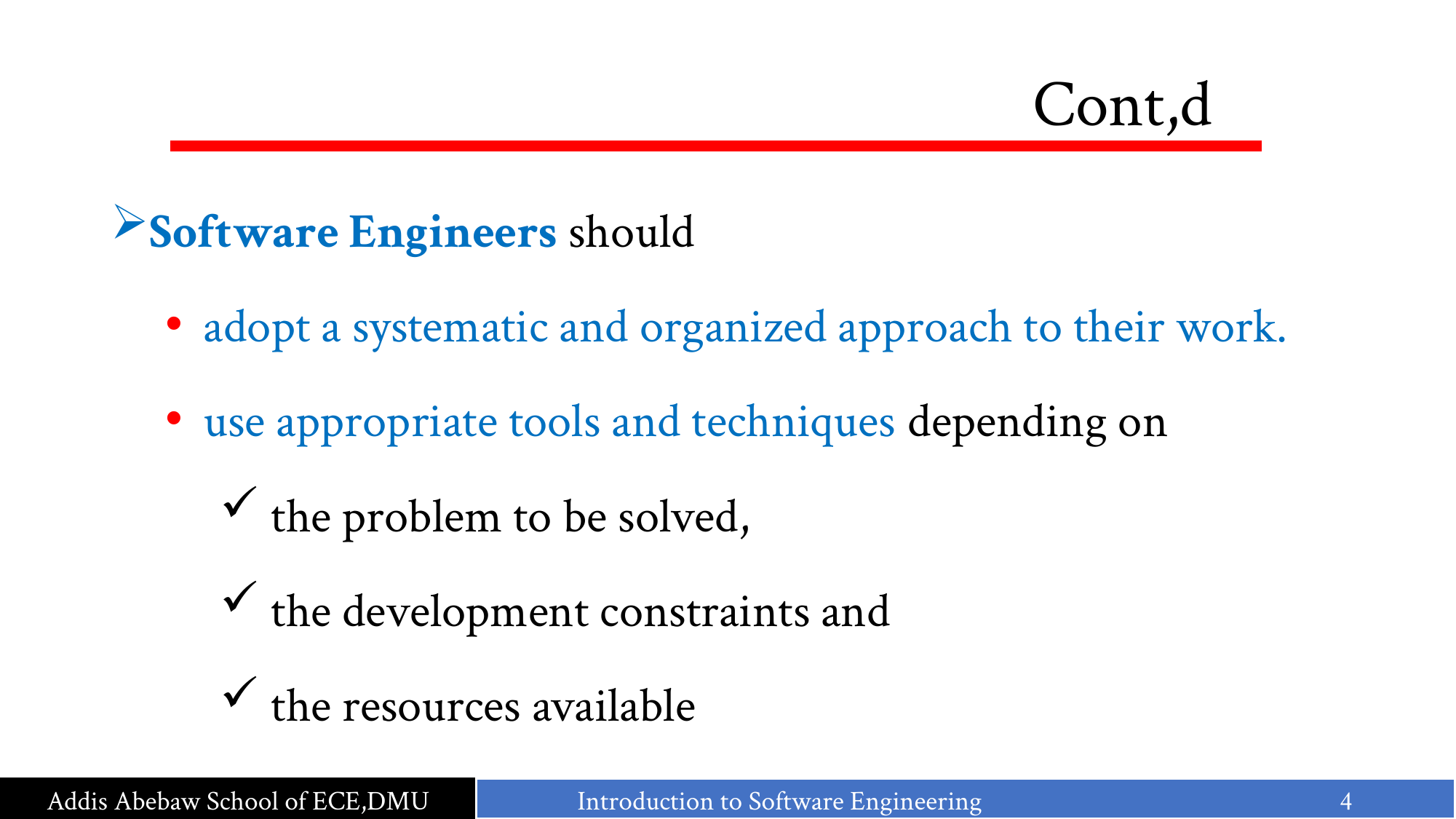

# Cont,d
Software Engineers should
 adopt a systematic and organized approach to their work.
 use appropriate tools and techniques depending on
 the problem to be solved,
 the development constraints and
 the resources available

Addis Abebaw School of ECE,DMU
Introduction to Software Engineering                                                          4